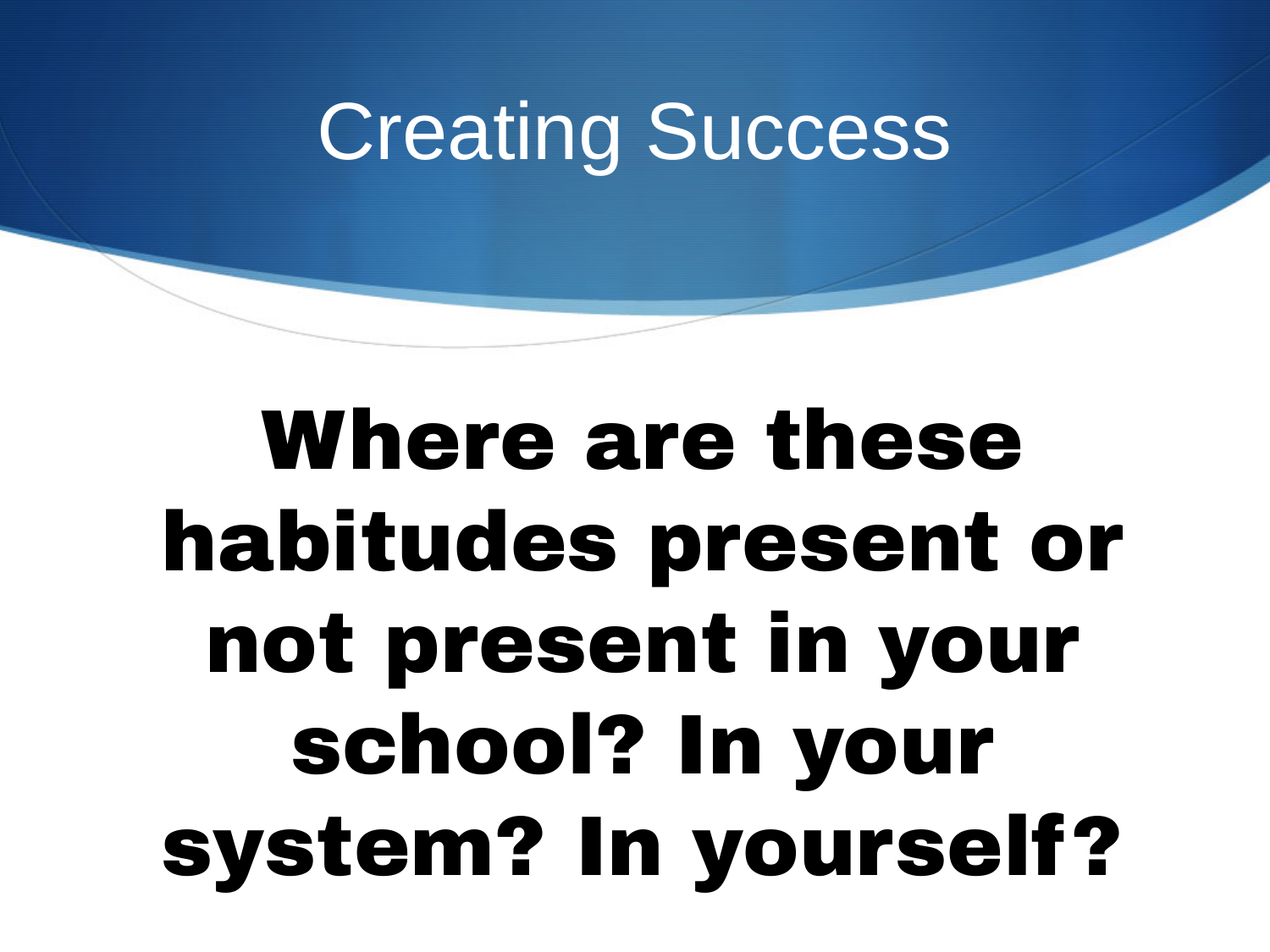

# Creating Success
Where are these habitudes present or not present in your school? In your system? In yourself?